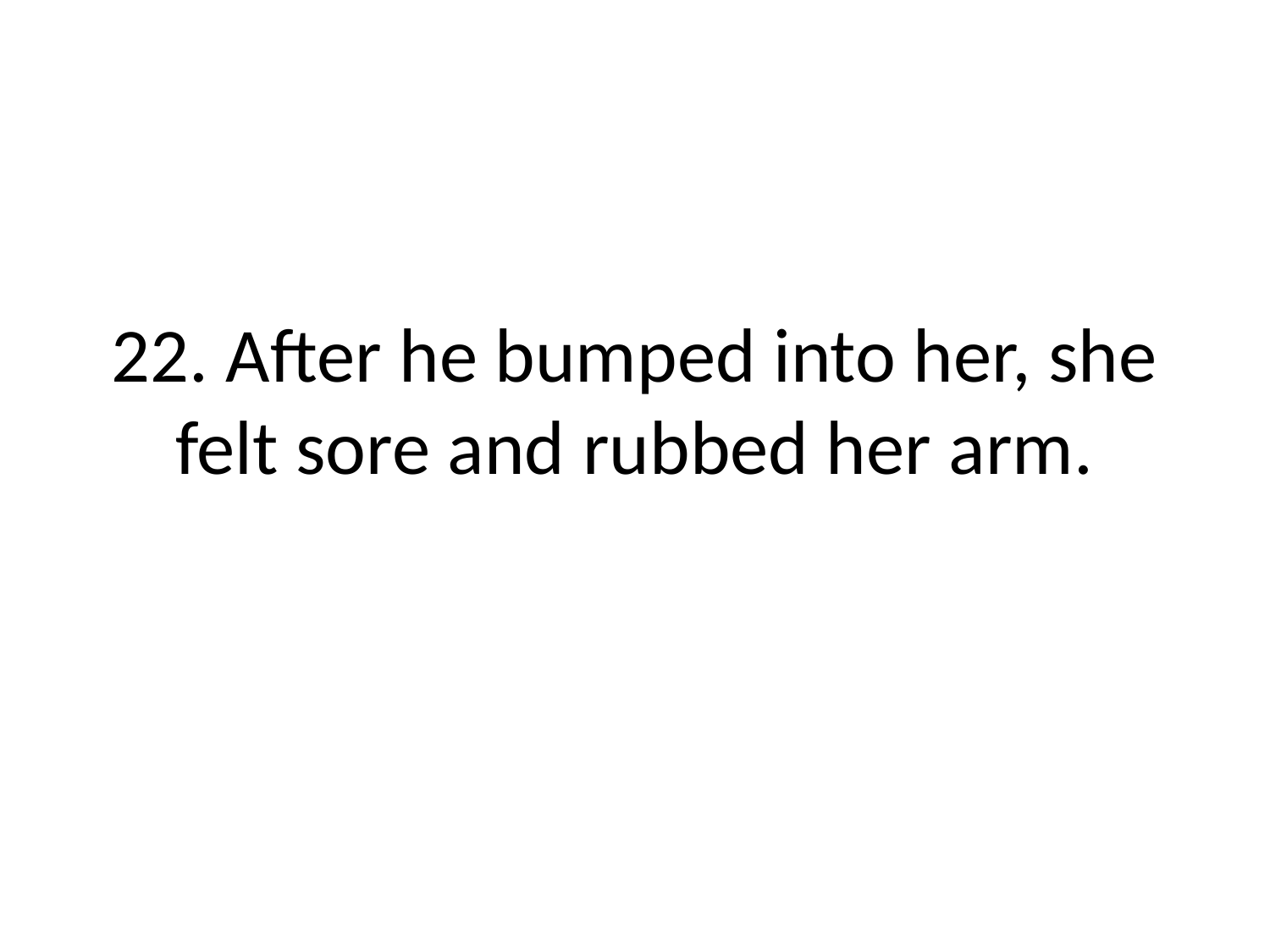

# 22. After he bumped into her, she felt sore and rubbed her arm.